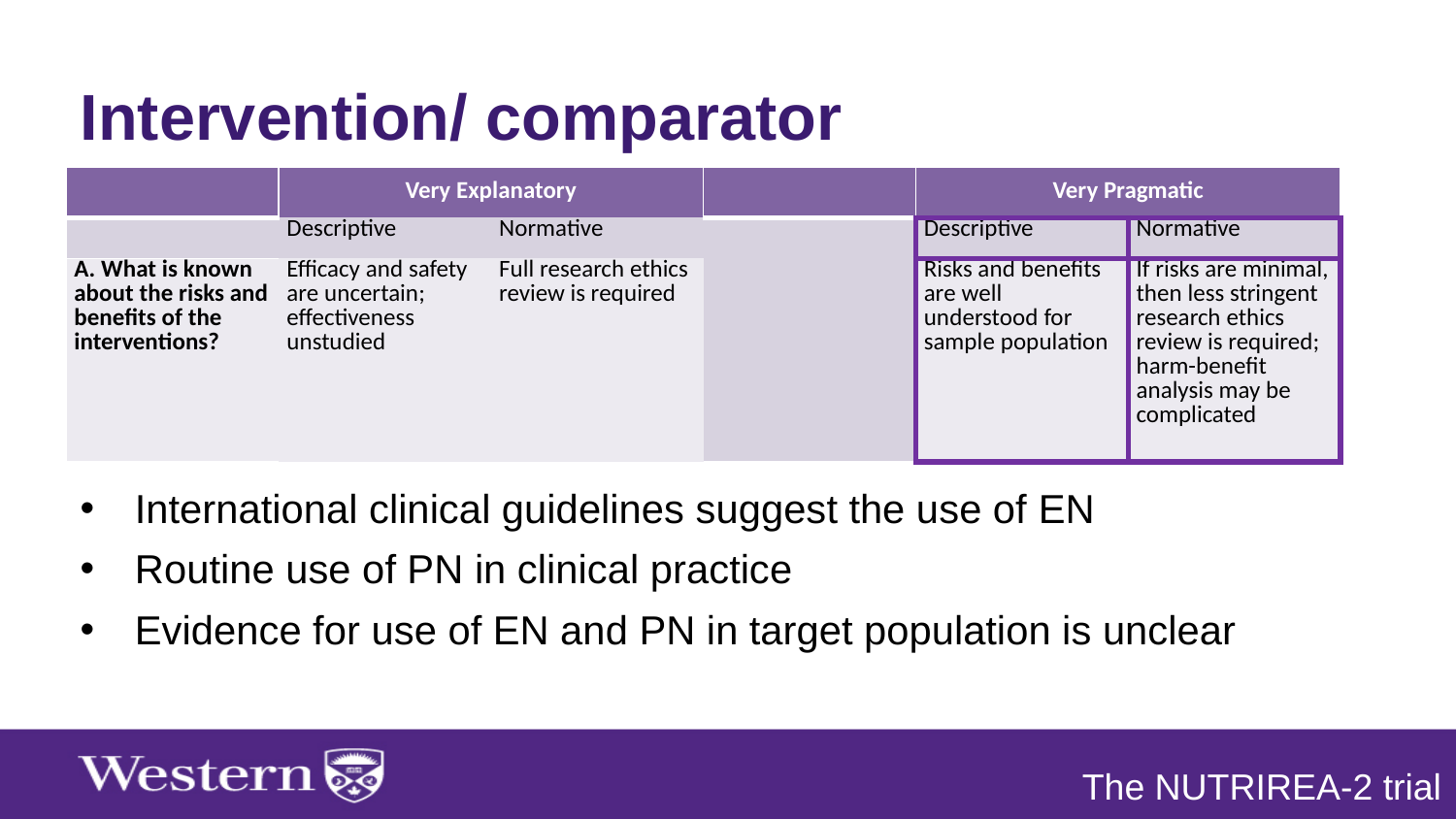

Intervention/ comparator

International clinical guidelines suggest the use of EN
Routine use of PN in clinical practice
Evidence for use of EN and PN in target population is unclear
|  | Very Explanatory |  |  | Very Pragmatic |  |
| --- | --- | --- | --- | --- | --- |
|  | Descriptive | Normative |  | Descriptive | Normative |
| A. What is known about the risks and benefits of the interventions? | Efficacy and safety are uncertain; effectiveness unstudied | Full research ethics review is required |  | Risks and benefits are well understood for sample population | If risks are minimal, then less stringent research ethics review is required; harm-benefit analysis may be complicated |

The NUTRIREA-2 trial